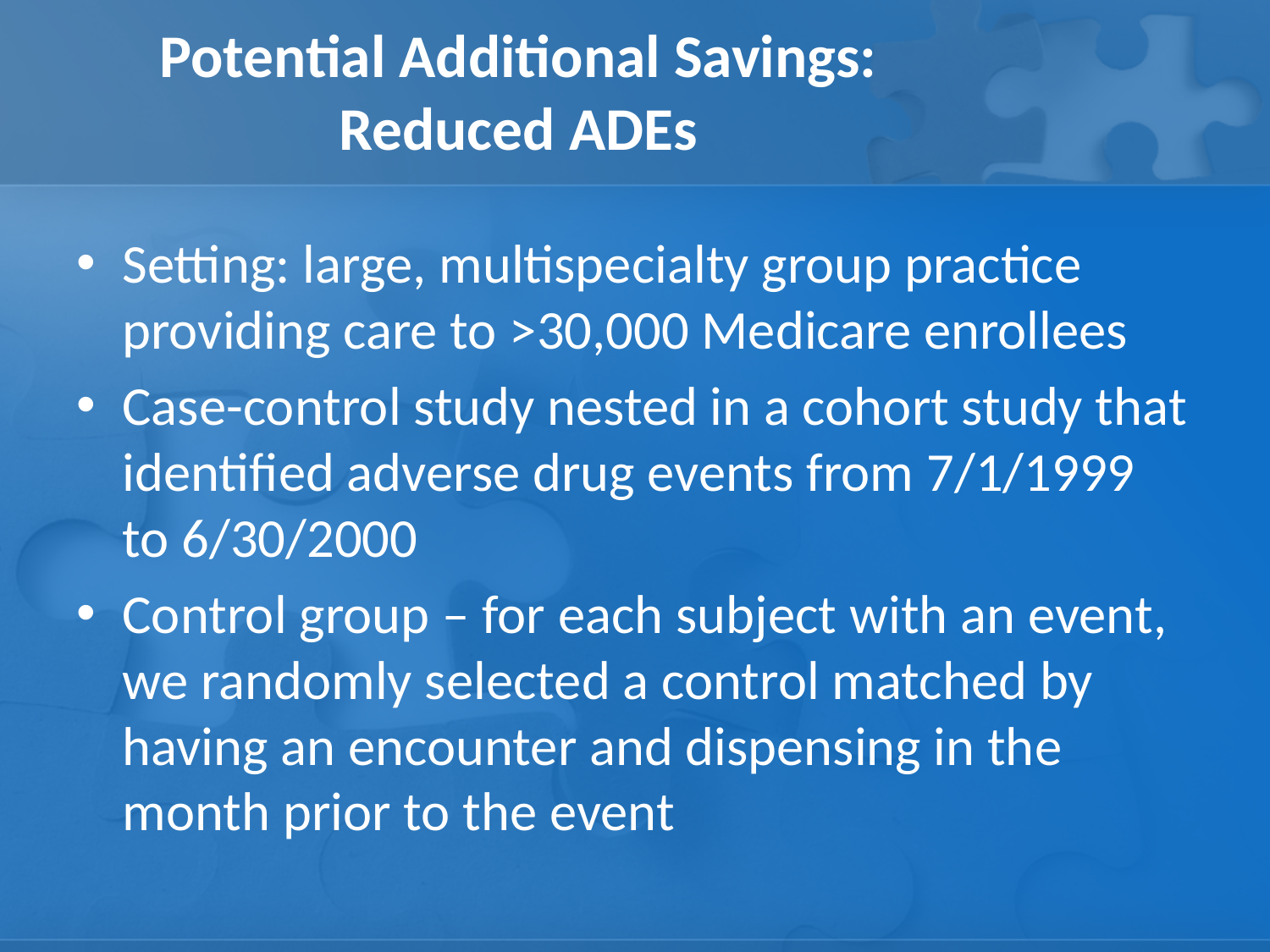

# Potential Additional Savings: Reduced ADEs
Setting: large, multispecialty group practice providing care to >30,000 Medicare enrollees
Case-control study nested in a cohort study that identified adverse drug events from 7/1/1999 to 6/30/2000
Control group – for each subject with an event, we randomly selected a control matched by having an encounter and dispensing in the month prior to the event